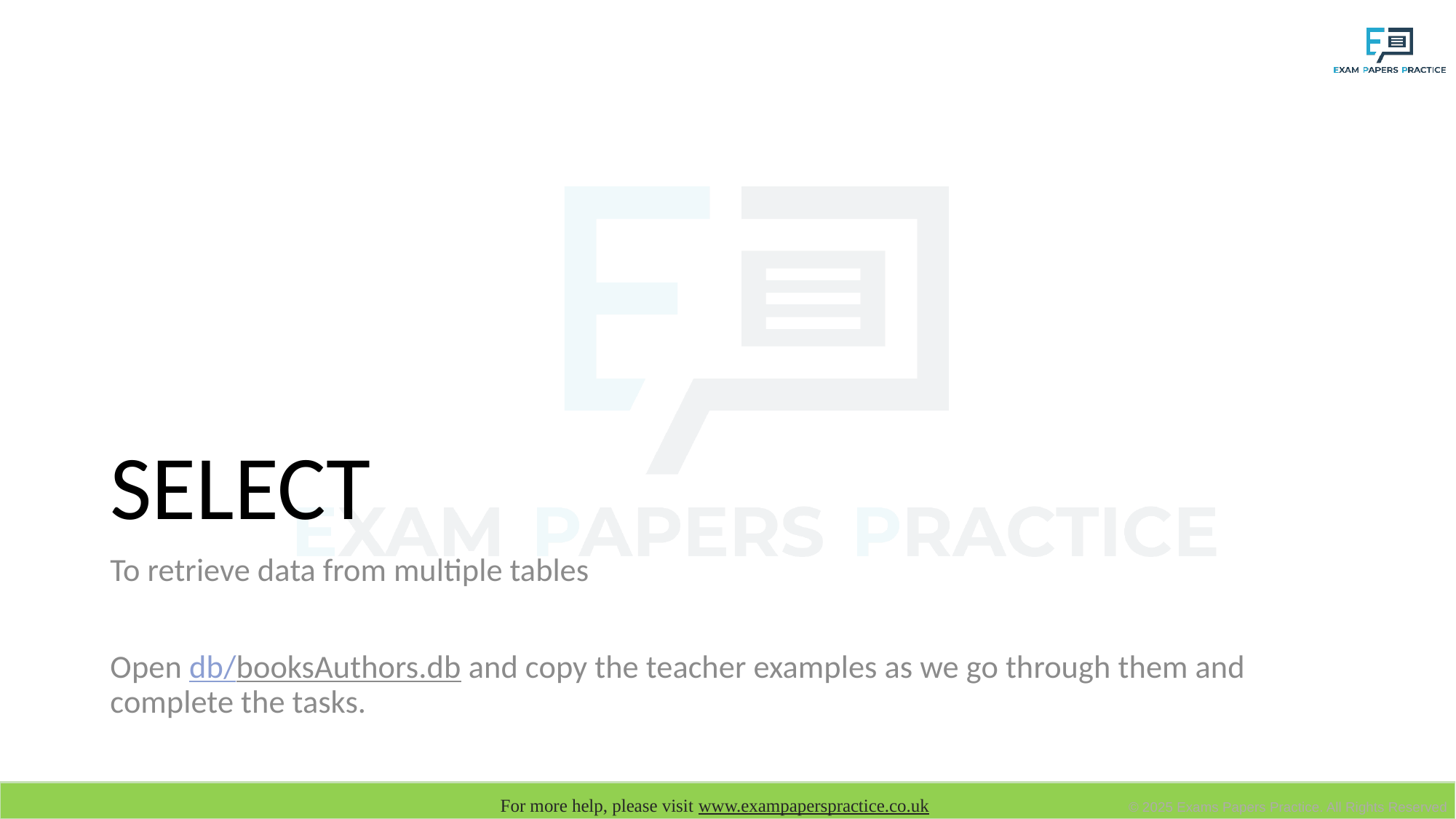

# SELECT
To retrieve data from multiple tables

Open db/booksAuthors.db and copy the teacher examples as we go through them and complete the tasks.